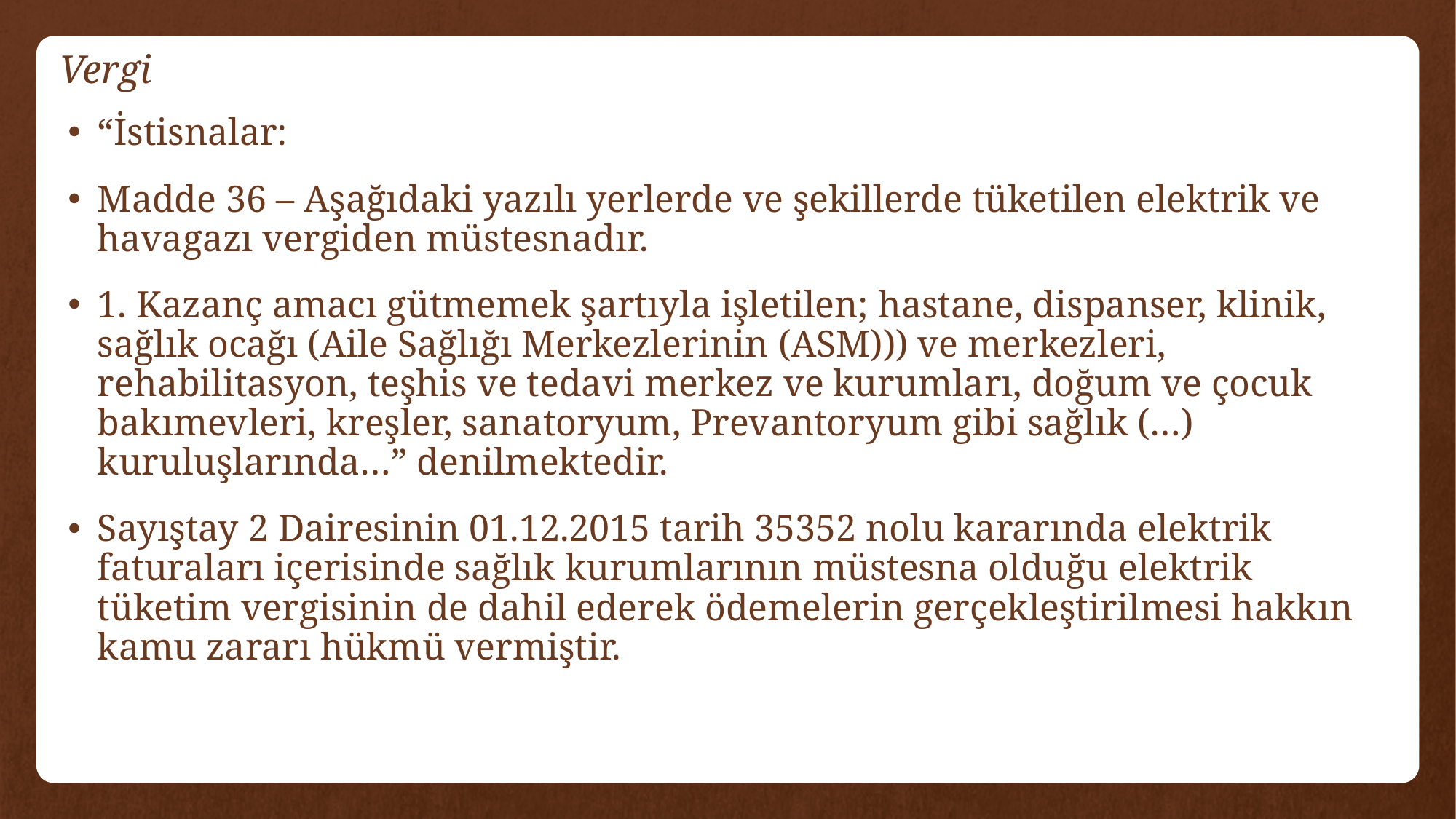

# Vergi
“İstisnalar:
Madde 36 – Aşağıdaki yazılı yerlerde ve şekillerde tüketilen elektrik ve havagazı vergiden müstesnadır.
1. Kazanç amacı gütmemek şartıyla işletilen; hastane, dispanser, klinik, sağlık ocağı (Aile Sağlığı Merkezlerinin (ASM))) ve merkezleri, rehabilitasyon, teşhis ve tedavi merkez ve kurumları, doğum ve çocuk bakımevleri, kreşler, sanatoryum, Prevantoryum gibi sağlık (…) kuruluşlarında…” denilmektedir.
Sayıştay 2 Dairesinin 01.12.2015 tarih 35352 nolu kararında elektrik faturaları içerisinde sağlık kurumlarının müstesna olduğu elektrik tüketim vergisinin de dahil ederek ödemelerin gerçekleştirilmesi hakkın kamu zararı hükmü vermiştir.